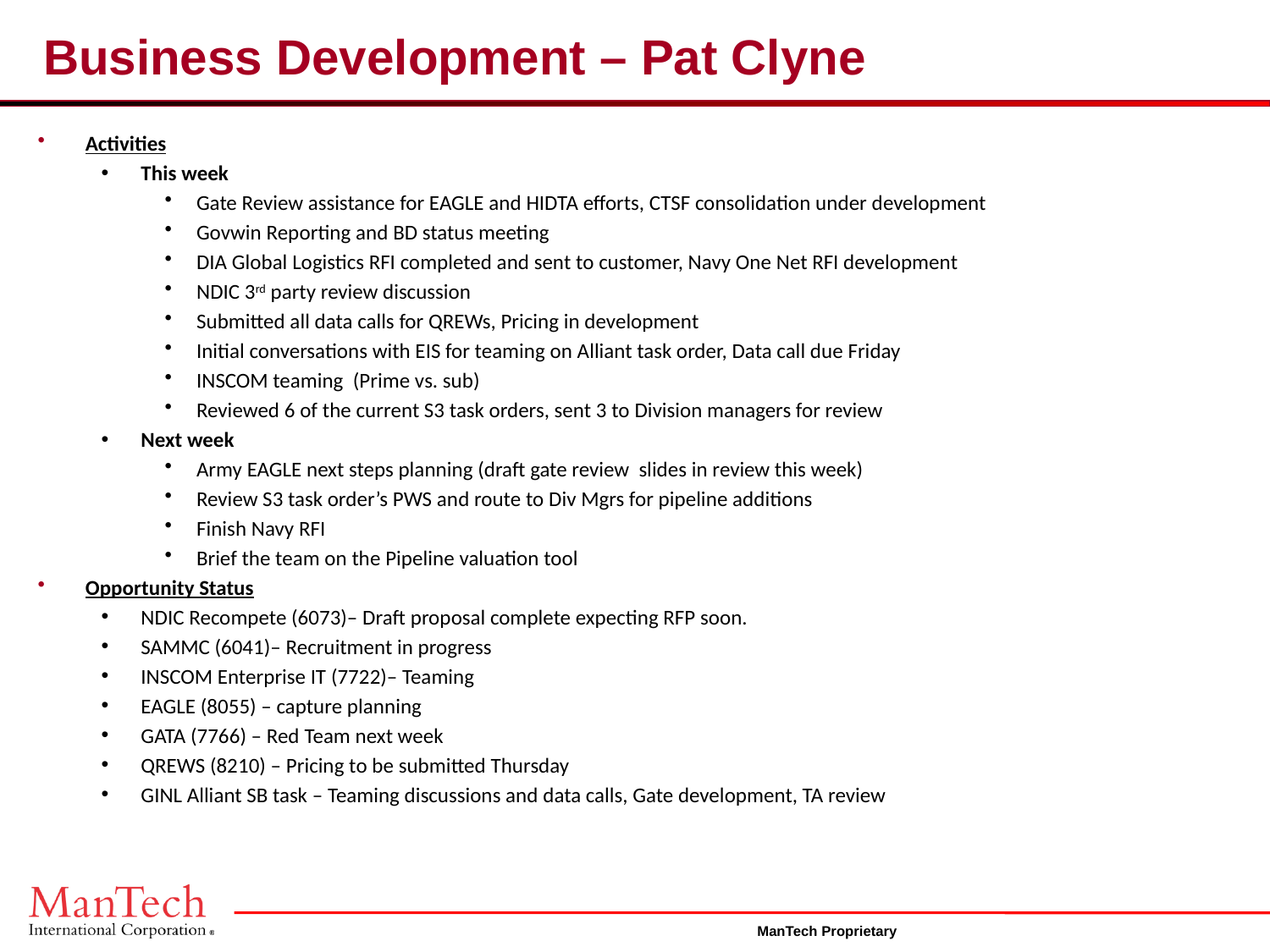

# Business Development – Pat Clyne
Activities
This week
Gate Review assistance for EAGLE and HIDTA efforts, CTSF consolidation under development
Govwin Reporting and BD status meeting
DIA Global Logistics RFI completed and sent to customer, Navy One Net RFI development
NDIC 3rd party review discussion
Submitted all data calls for QREWs, Pricing in development
Initial conversations with EIS for teaming on Alliant task order, Data call due Friday
INSCOM teaming  (Prime vs. sub)
Reviewed 6 of the current S3 task orders, sent 3 to Division managers for review
Next week
Army EAGLE next steps planning (draft gate review  slides in review this week)
Review S3 task order’s PWS and route to Div Mgrs for pipeline additions
Finish Navy RFI
Brief the team on the Pipeline valuation tool
Opportunity Status
NDIC Recompete (6073)– Draft proposal complete expecting RFP soon.
SAMMC (6041)– Recruitment in progress
INSCOM Enterprise IT (7722)– Teaming
EAGLE (8055) – capture planning
GATA (7766) – Red Team next week
QREWS (8210) – Pricing to be submitted Thursday
GINL Alliant SB task – Teaming discussions and data calls, Gate development, TA review